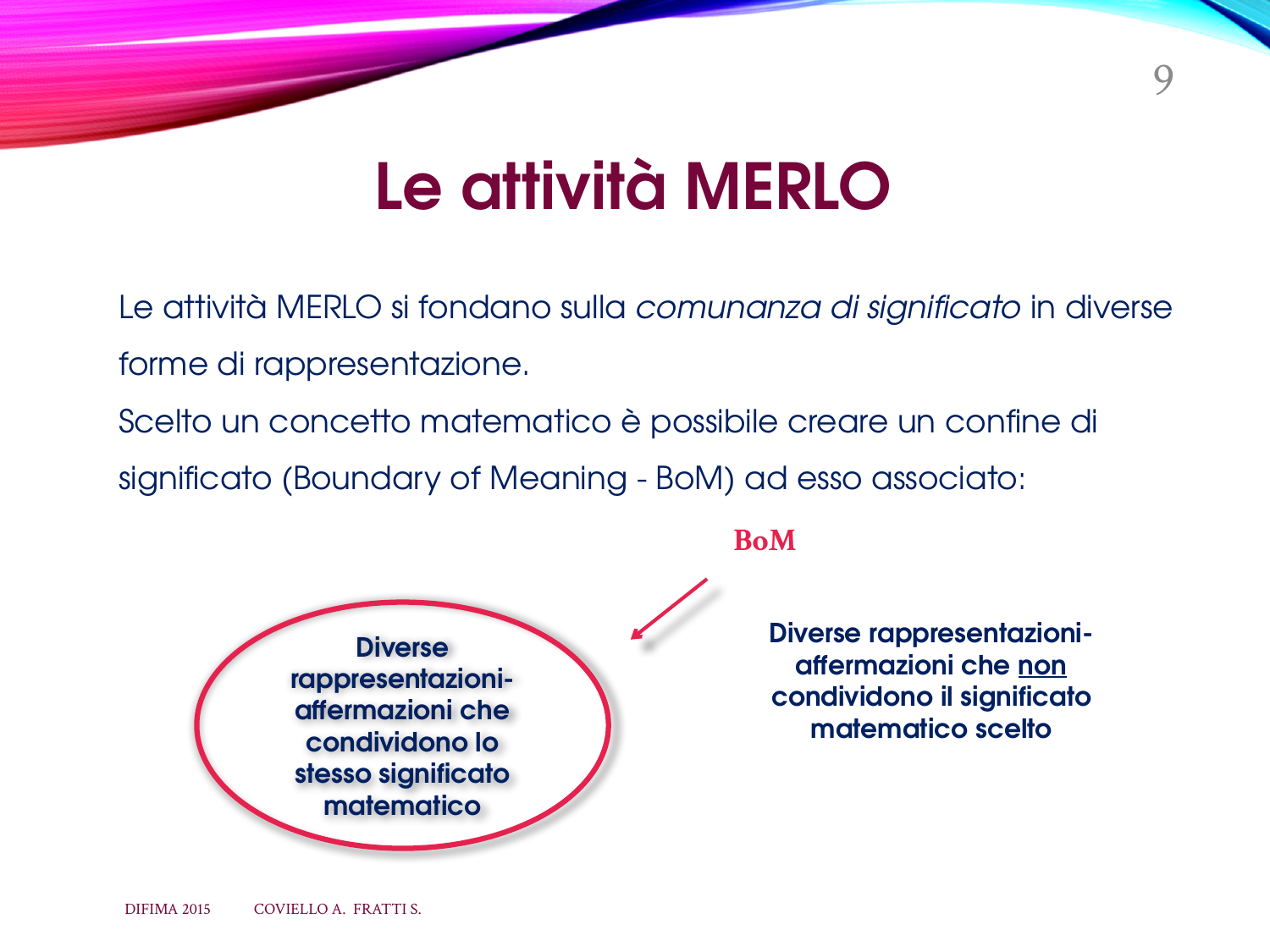

9
Le attività MERLO
Le attività MERLO si fondano sulla comunanza di significato in diverse forme di rappresentazione.
Scelto un concetto matematico è possibile creare un confine di significato (Boundary of Meaning - BoM) ad esso associato:
BoM
Diverse rappresentazioni-affermazioni che condividono lo stesso significato matematico
Diverse rappresentazioni-affermazioni che non condividono il significato matematico scelto
DIFIDIFIMA 2015            COVIELLO A.  FRATTI S.